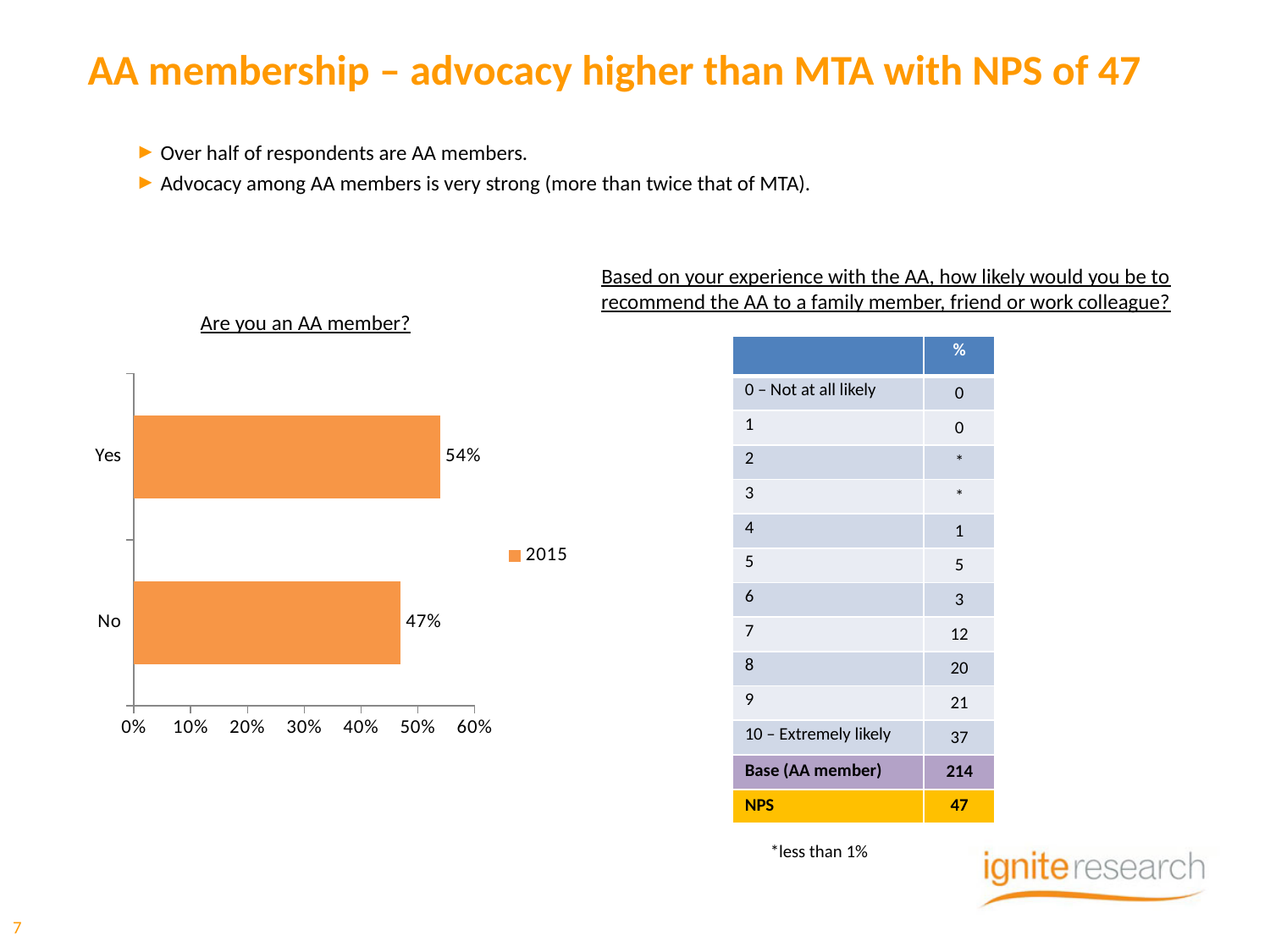

# AA membership – advocacy higher than MTA with NPS of 47
Over half of respondents are AA members.
Advocacy among AA members is very strong (more than twice that of MTA).
Based on your experience with the AA, how likely would you be to recommend the AA to a family member, friend or work colleague?
Are you an AA member?
|  | % |
| --- | --- |
| 0 – Not at all likely | 0 |
| 1 | 0 |
| 2 | \* |
| 3 | \* |
| 4 | 1 |
| 5 | 5 |
| 6 | 3 |
| 7 | 12 |
| 8 | 20 |
| 9 | 21 |
| 10 – Extremely likely | 37 |
| Base (AA member) | 214 |
| NPS | 47 |

### Chart

| Category | 2015 |
|---|---|
| No | 0.47 |
| Yes | 0.54 |
*less than 1%
7